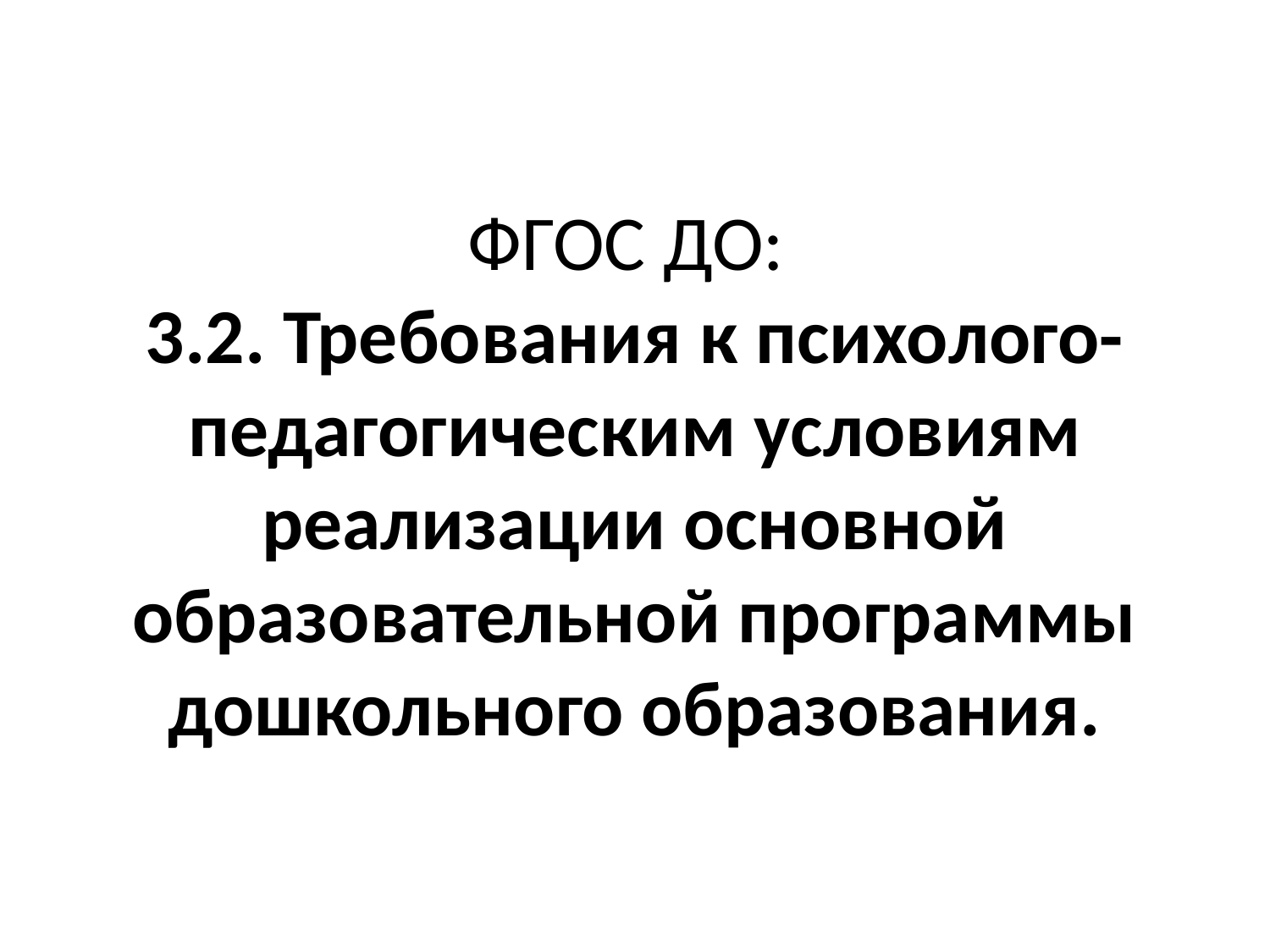

# ФГОС ДО: 3.2. Требования к психолого-педагогическим условиям реализации основной образовательной программы дошкольного образования.